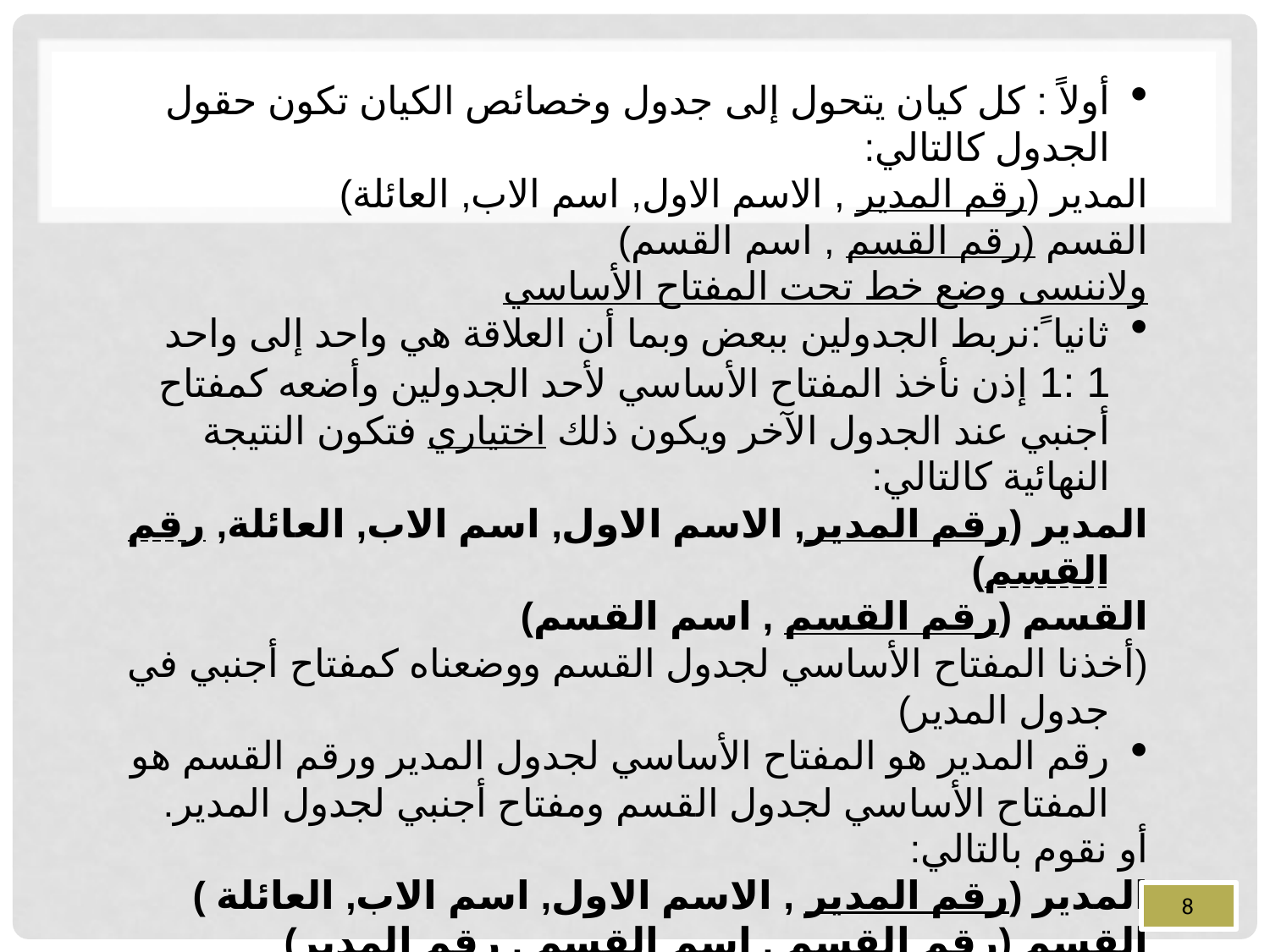

أولاً : كل كيان يتحول إلى جدول وخصائص الكيان تكون حقول الجدول كالتالي:
المدير (رقم المدير , الاسم الاول, اسم الاب, العائلة)
القسم (رقم القسم , اسم القسم)
ولاننسى وضع خط تحت المفتاح الأساسي
ثانيا ً:نربط الجدولين ببعض وبما أن العلاقة هي واحد إلى واحد 1 :1 إذن نأخذ المفتاح الأساسي لأحد الجدولين وأضعه كمفتاح أجنبي عند الجدول الآخر ويكون ذلك اختياري فتكون النتيجة  النهائية كالتالي:
المدير (رقم المدير, الاسم الاول, اسم الاب, العائلة, رقم القسم)
القسم (رقم القسم , اسم القسم)
(أخذنا المفتاح الأساسي لجدول القسم ووضعناه كمفتاح أجنبي في جدول المدير)
رقم المدير هو المفتاح الأساسي لجدول المدير ورقم القسم هو المفتاح الأساسي لجدول القسم ومفتاح أجنبي لجدول المدير.
أو نقوم بالتالي:
المدير (رقم المدير , الاسم الاول, اسم الاب, العائلة )
القسم (رقم القسم , اسم القسم , رقم المدير)
(أخذنا المفتاح الأساسي لجدول المدير ووضعناه كمفتاح أجنبي في جدول القسم
8